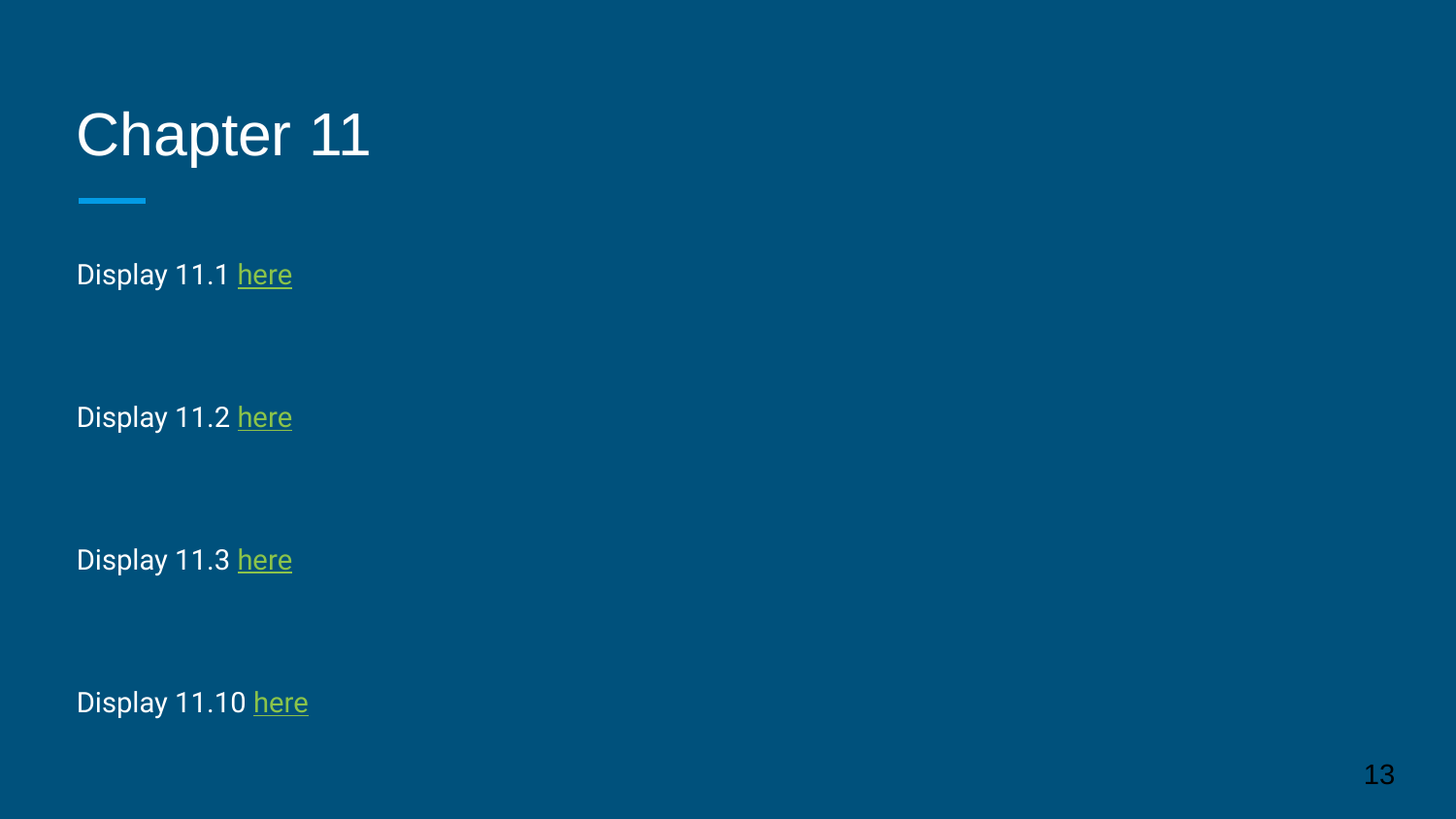

# Chapter 11
Display 11.1 here

Display 11.2 here

Display 11.3 here

Display 11.10 here
13